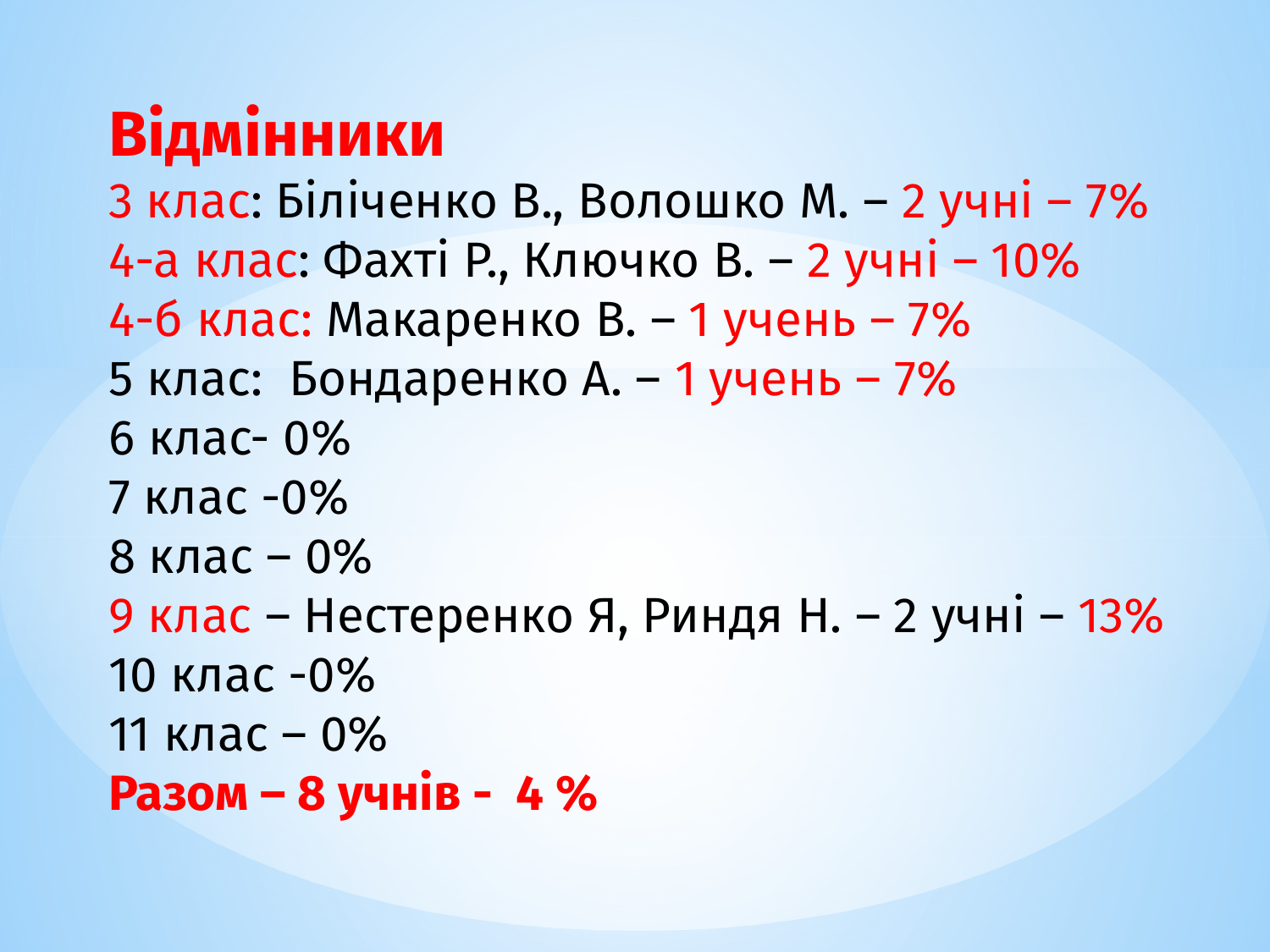

Відмінники
3 клас: Біліченко В., Волошко М. – 2 учні – 7%
4-а клас: Фахті Р., Ключко В. – 2 учні – 10%
4-б клас: Макаренко В. – 1 учень – 7%
5 клас:  Бондаренко А. – 1 учень – 7%
6 клас- 0%
7 клас -0%
8 клас – 0%
9 клас – Нестеренко Я, Риндя Н. – 2 учні – 13%
10 клас -0%
11 клас – 0%
Разом – 8 учнів -  4 %